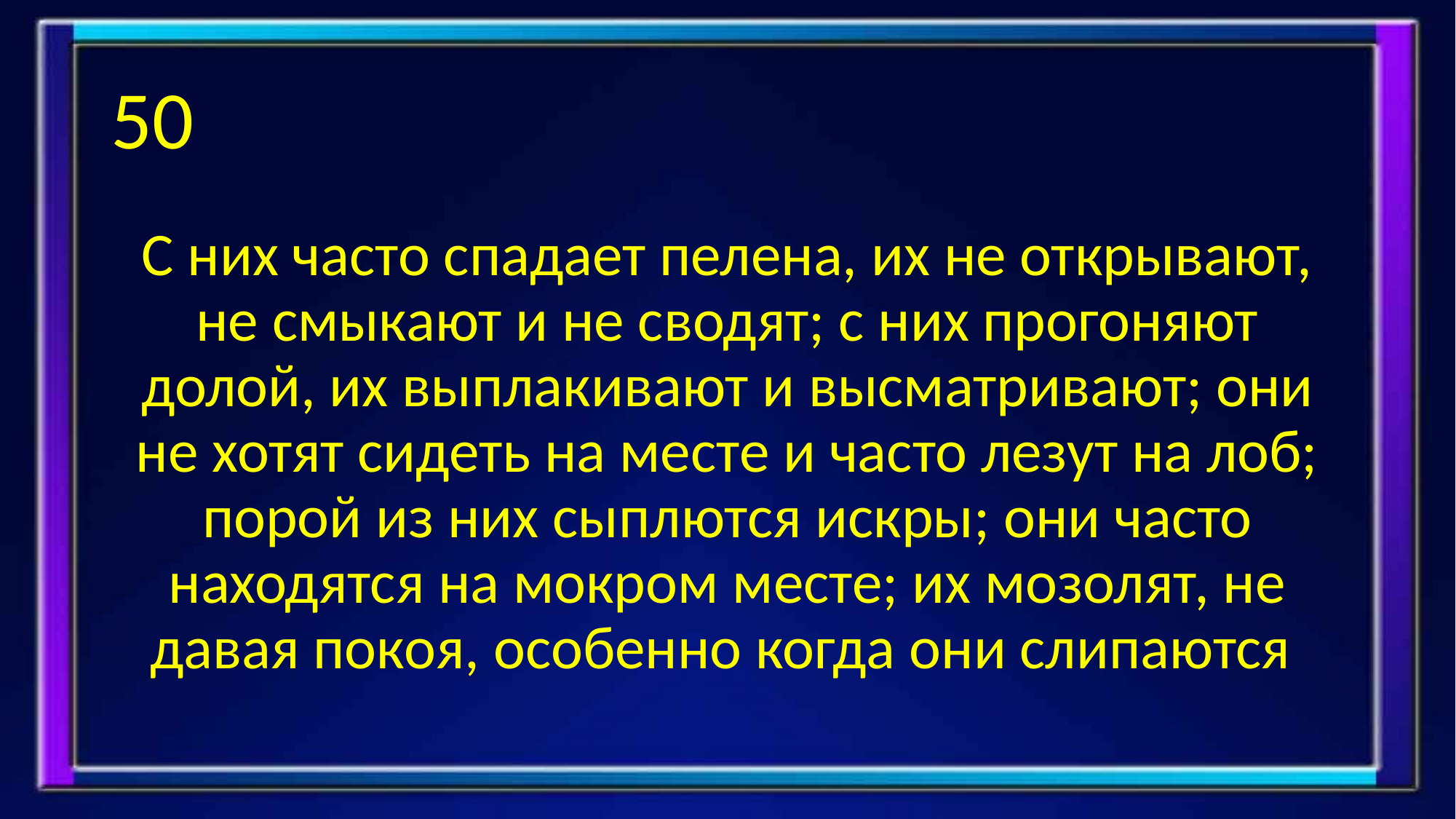

# 50
С них часто спадает пелена, их не открывают, не смыкают и не сводят; с них прогоняют долой, их выплакивают и высматривают; они не хотят сидеть на месте и часто лезут на лоб; порой из них сыплются искры; они часто находятся на мокром месте; их мозолят, не давая покоя, особенно когда они слипаются